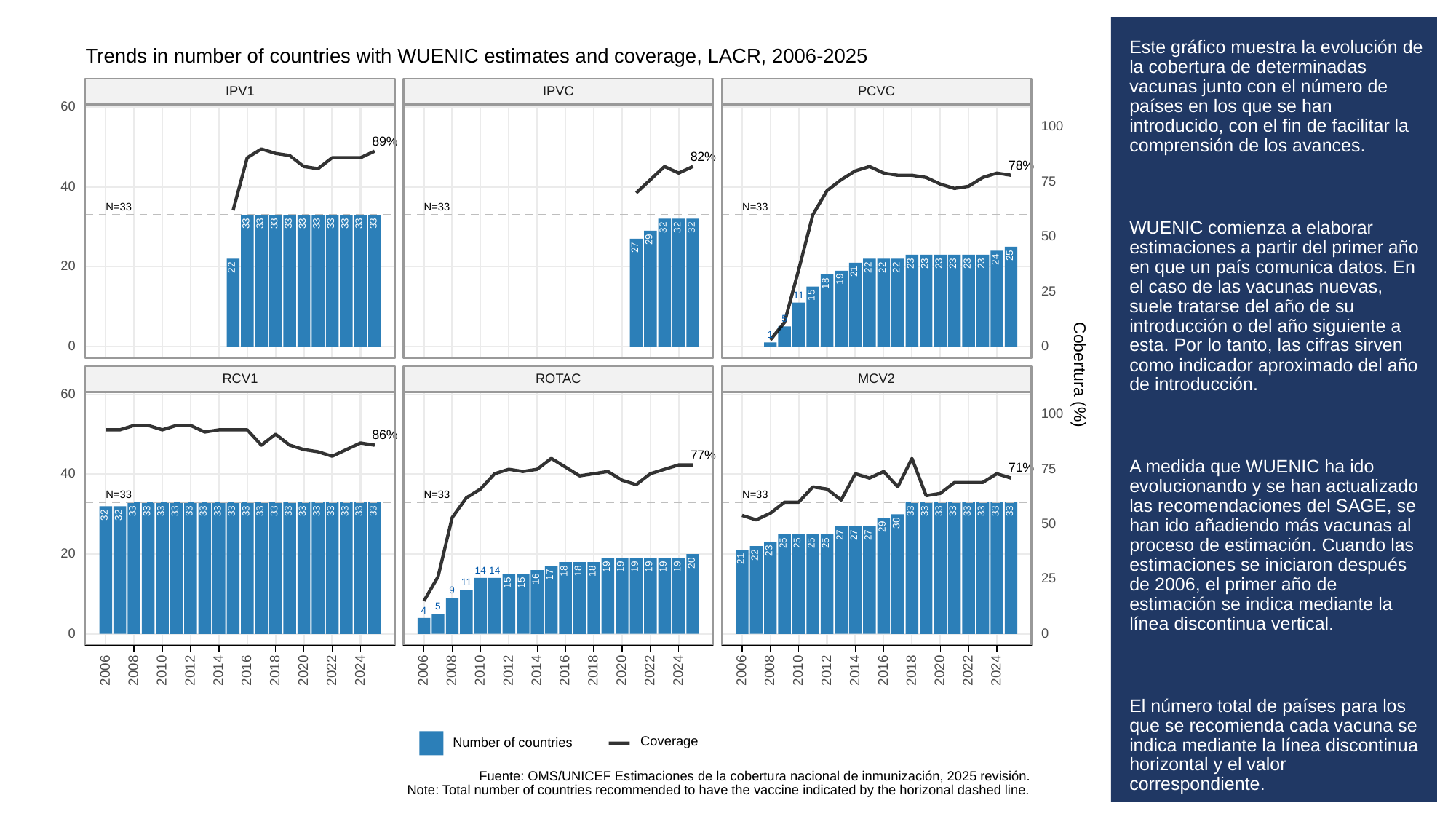

# Este gráfico muestra la evolución de la cobertura de determinadas vacunas junto con el número de países en los que se han introducido, con el fin de facilitar la comprensión de los avances.

WUENIC comienza a elaborar estimaciones a partir del primer año en que un país comunica datos. En el caso de las vacunas nuevas, suele tratarse del año de su introducción o del año siguiente a esta. Por lo tanto, las cifras sirven como indicador aproximado del año de introducción.

A medida que WUENIC ha ido evolucionando y se han actualizado las recomendaciones del SAGE, se han ido añadiendo más vacunas al proceso de estimación. Cuando las estimaciones se iniciaron después de 2006, el primer año de estimación se indica mediante la línea discontinua vertical.

El número total de países para los que se recomienda cada vacuna se indica mediante la línea discontinua horizontal y el valor correspondiente.

Los países que no disponen de la vacuna se incluyen en los totales como 0.

Trends in number of countries with WUENIC estimates and coverage, LACR, 2006-2025

IPVC
PCVC
IPV1
60

100
89%

82%
78%

75
40

N=33
N=33
N=33

33
33
33
33
33
33
33
33
33
33
32
32
32

50
29

27

25

24

23
23
23
23
23
23
20

22
22
22
22

21

19
18

25
15
11

5

1
0
0

Cobertura (%)
ROTAC
RCV1
MCV2
60

100

86%
77%

71%
75
40

N=33
N=33
N=33

33
33
33
33
33
33
33
33
33
33
33
33
33
33
33
33
33
33
33
33
33
33
33
33
33
33
32
32

50
30
29

27
27
27

25
25
25
25

23
20

22

21

20

19
19
19
19
19
19

18
18
18
14
14

17

25
16

15
15
11
9

5
4

0
0

2006
2008
2010
2012
2014
2016
2018
2020
2022
2024
2006
2008
2010
2012
2014
2016
2018
2020
2022
2024
2006
2008
2010
2012
2014
2016
2018
2020
2022
2024

Coverage
Number of countries

Fuente: OMS/UNICEF Estimaciones de la cobertura nacional de inmunización, 2025 revisión.
Note: Total number of countries recommended to have the vaccine indicated by the horizonal dashed line.